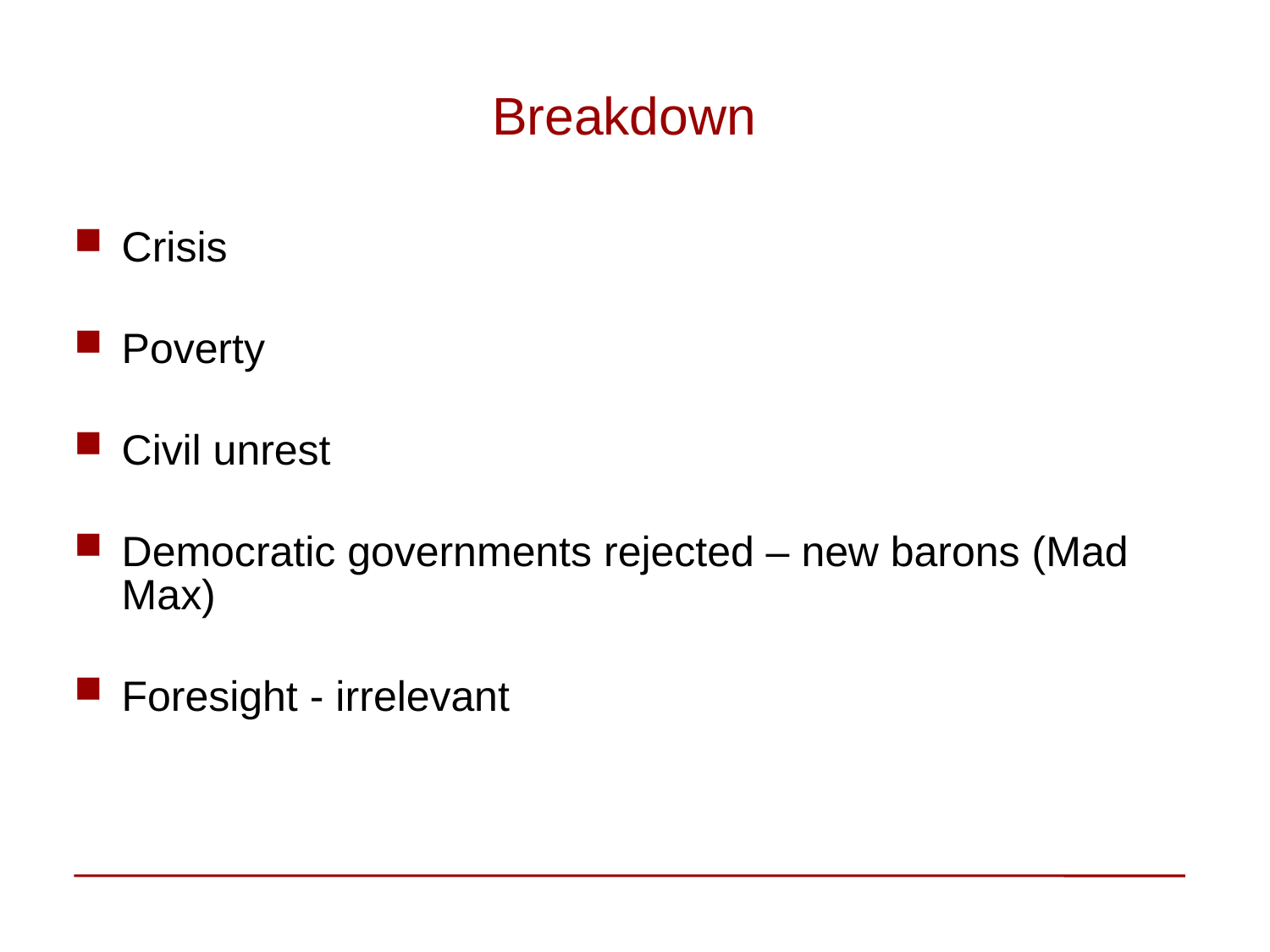

# Breakdown
Crisis

Poverty

Civil unrest

Democratic governments rejected – new barons (Mad Max)

Foresight - irrelevant